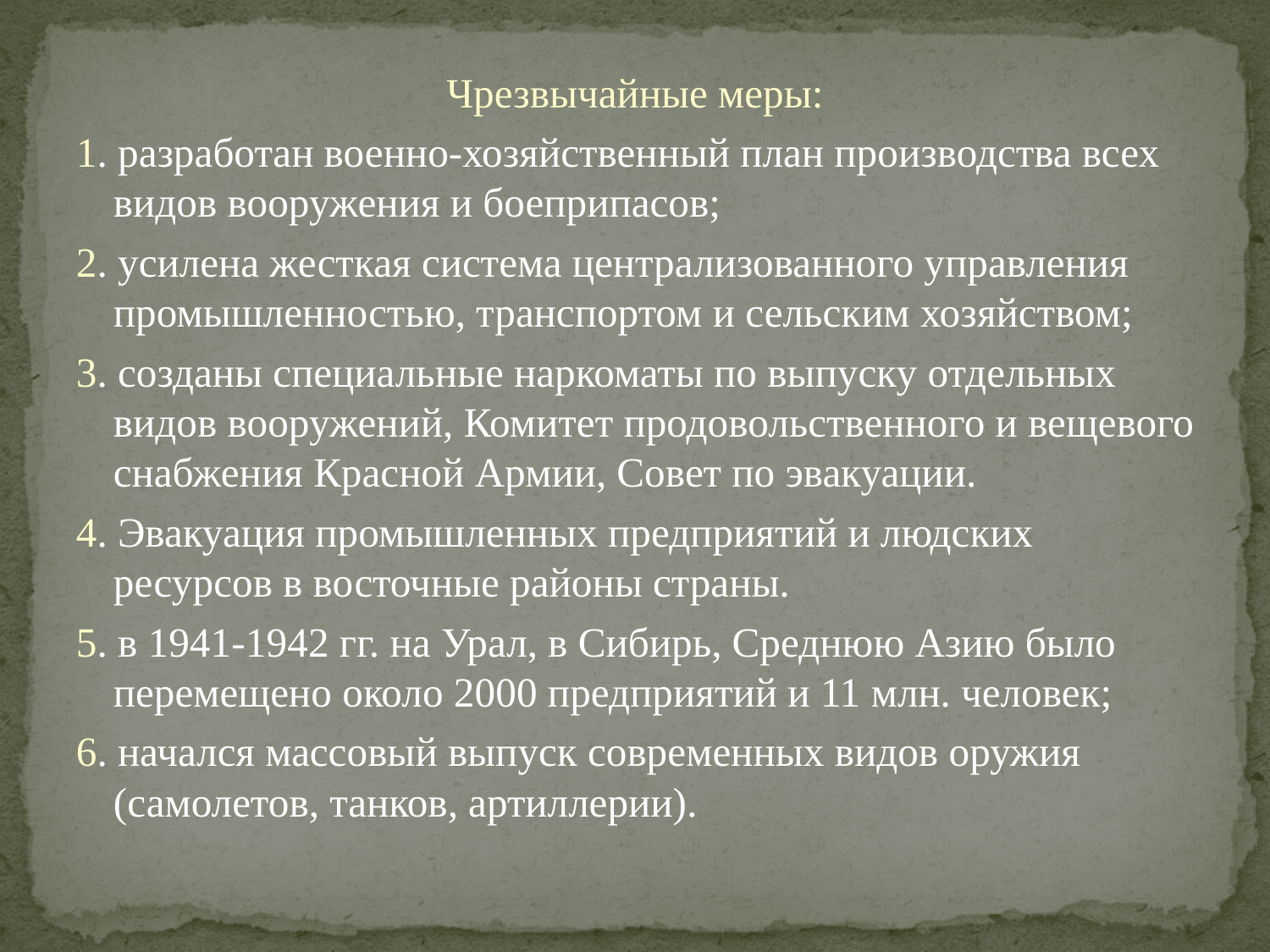

Чрезвычайные меры:
1. разработан военно-хозяйственный план производства всех видов вооружения и боеприпасов;
2. усилена жесткая система централизованного управления промышленностью, транспортом и сельским хозяйством;
3. созданы специальные наркоматы по выпуску отдельных видов вооружений, Комитет продовольственного и вещевого снабжения Красной Армии, Совет по эвакуации.
4. Эвакуация промышленных предприятий и людских ресурсов в восточные районы страны.
5. в 1941-1942 гг. на Урал, в Сибирь, Среднюю Азию было перемещено около 2000 предприятий и 11 млн. человек;
6. начался массовый выпуск современных видов оружия (самолетов, танков, артиллерии).